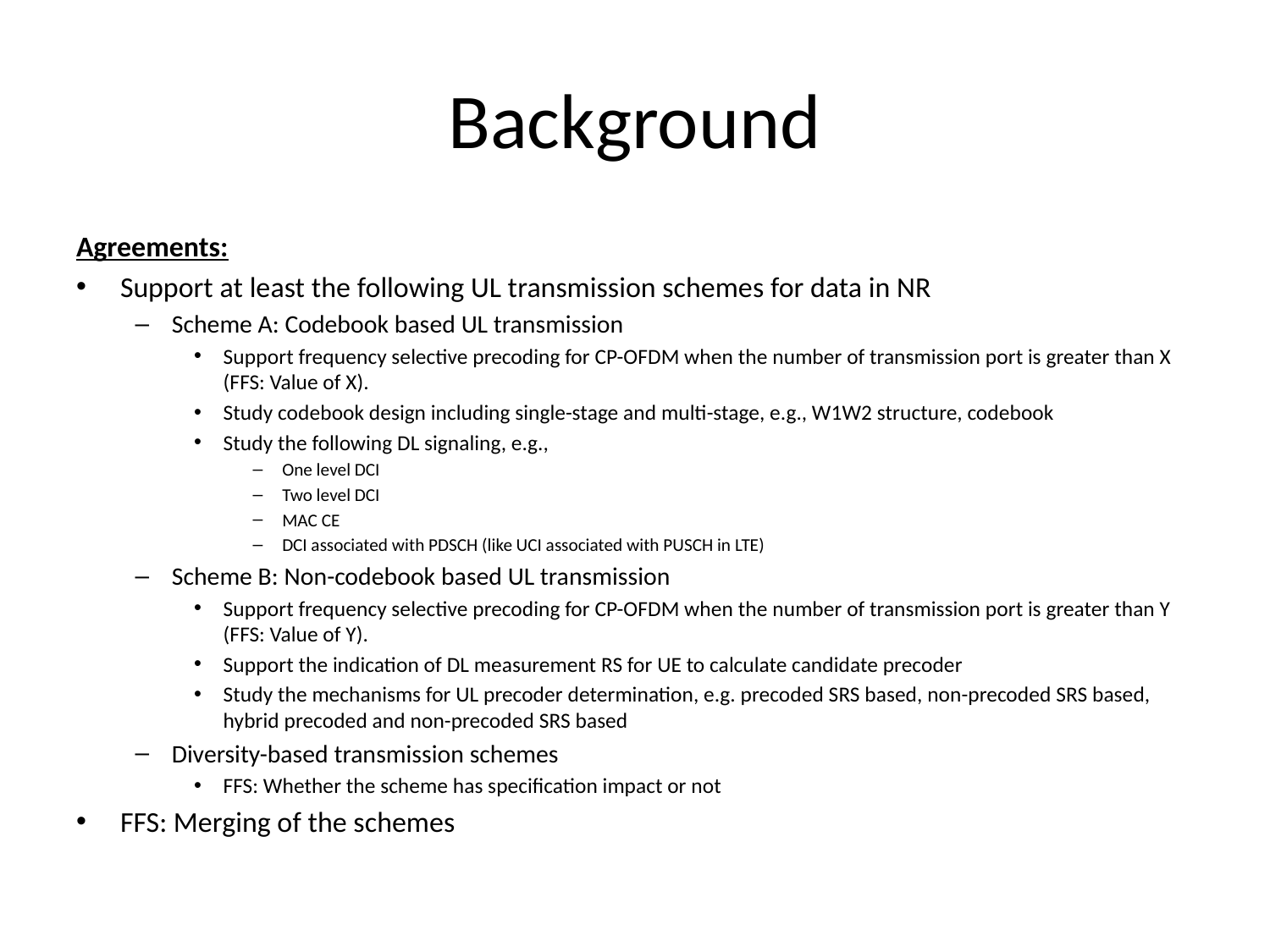

# Background
Agreements:
Support at least the following UL transmission schemes for data in NR
Scheme A: Codebook based UL transmission
Support frequency selective precoding for CP-OFDM when the number of transmission port is greater than X (FFS: Value of X).
Study codebook design including single-stage and multi-stage, e.g., W1W2 structure, codebook
Study the following DL signaling, e.g.,
One level DCI
Two level DCI
MAC CE
DCI associated with PDSCH (like UCI associated with PUSCH in LTE)
Scheme B: Non-codebook based UL transmission
Support frequency selective precoding for CP-OFDM when the number of transmission port is greater than Y (FFS: Value of Y).
Support the indication of DL measurement RS for UE to calculate candidate precoder
Study the mechanisms for UL precoder determination, e.g. precoded SRS based, non-precoded SRS based, hybrid precoded and non-precoded SRS based
Diversity-based transmission schemes
FFS: Whether the scheme has specification impact or not
FFS: Merging of the schemes